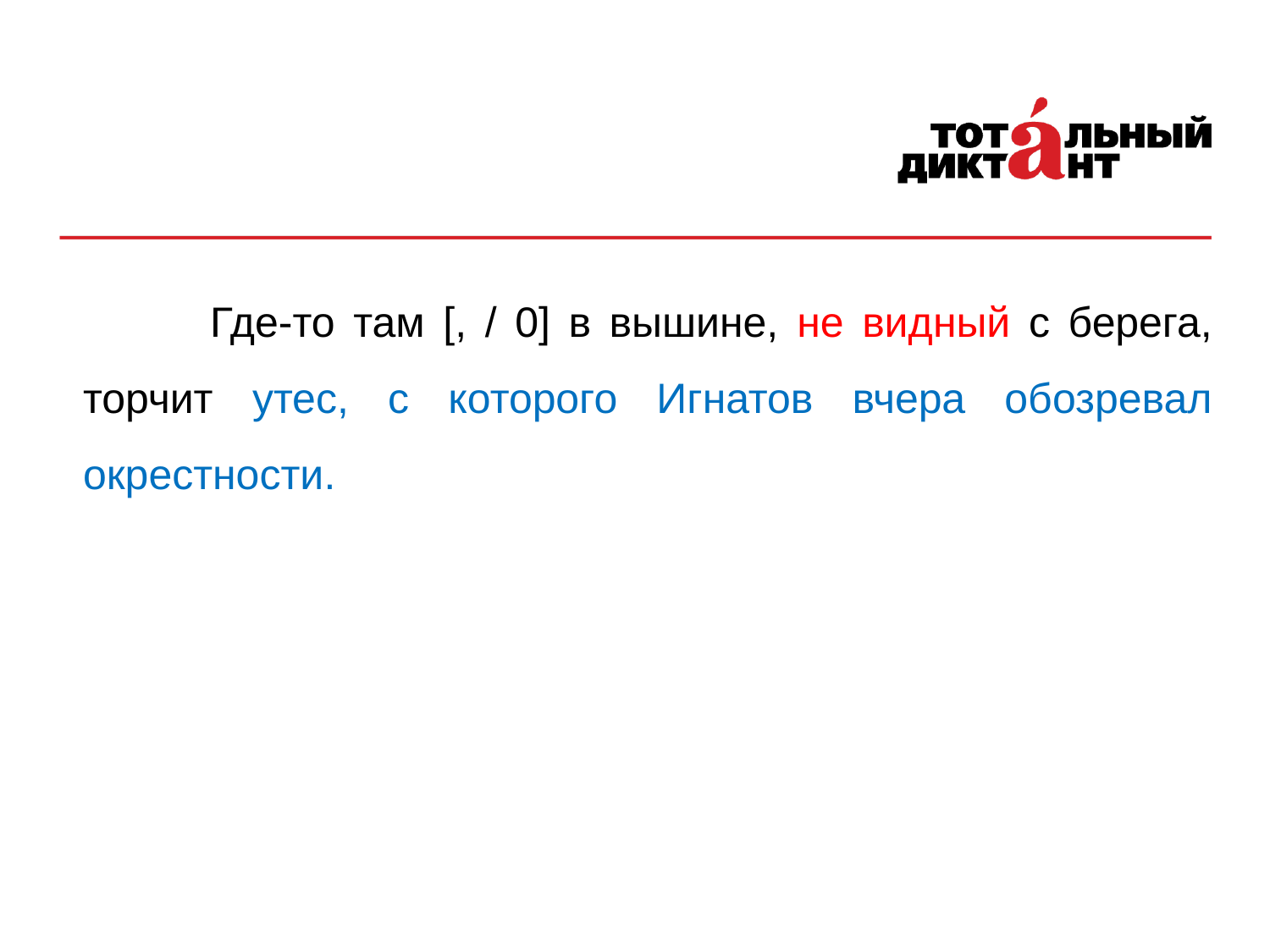

Где-то там [, / 0] в вышине, не видный с берега, торчит утес, с которого Игнатов вчера обозревал окрестности.